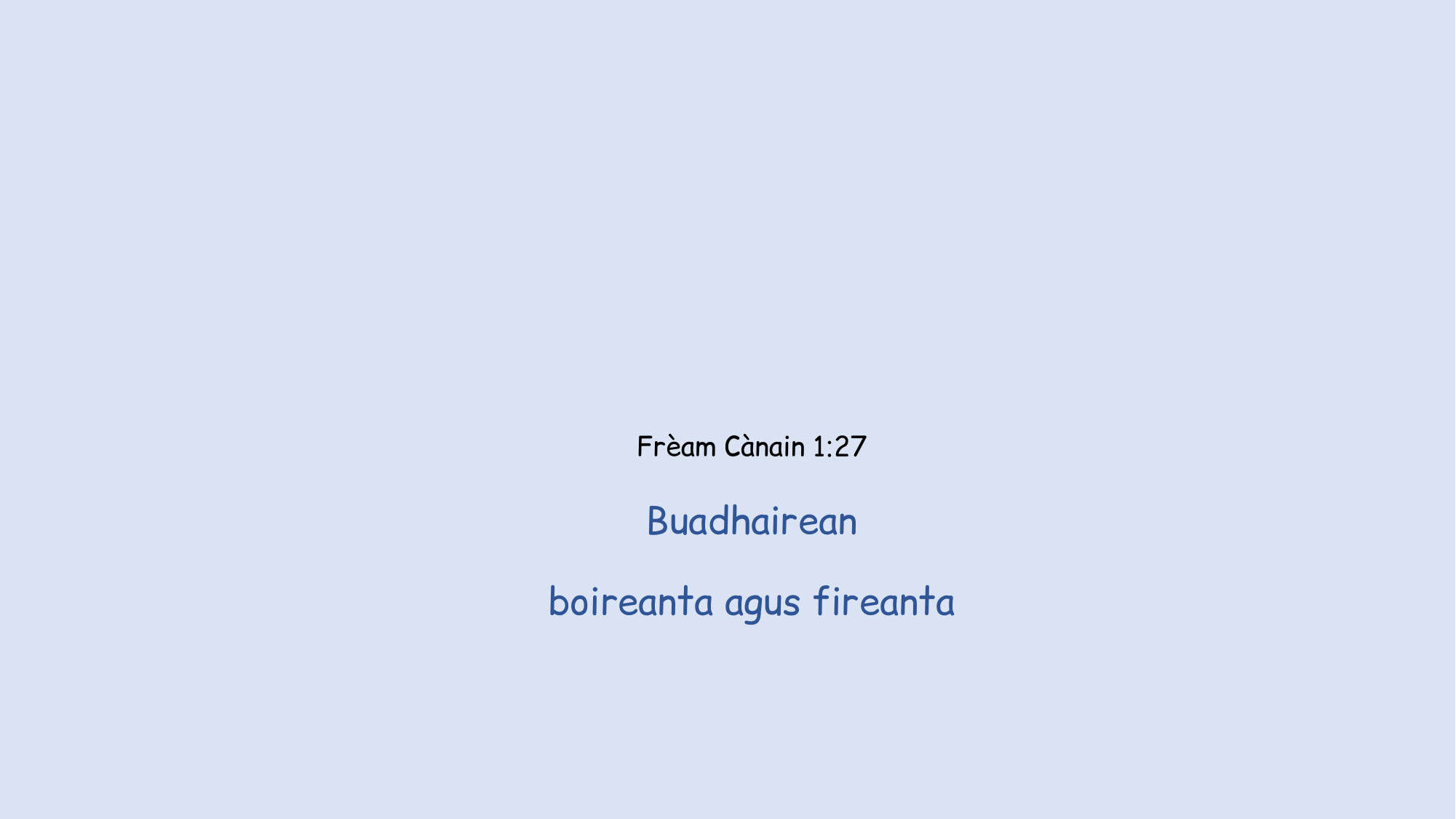

# Frèam Cànain 1:27 Buadhairean boireanta agus fireanta